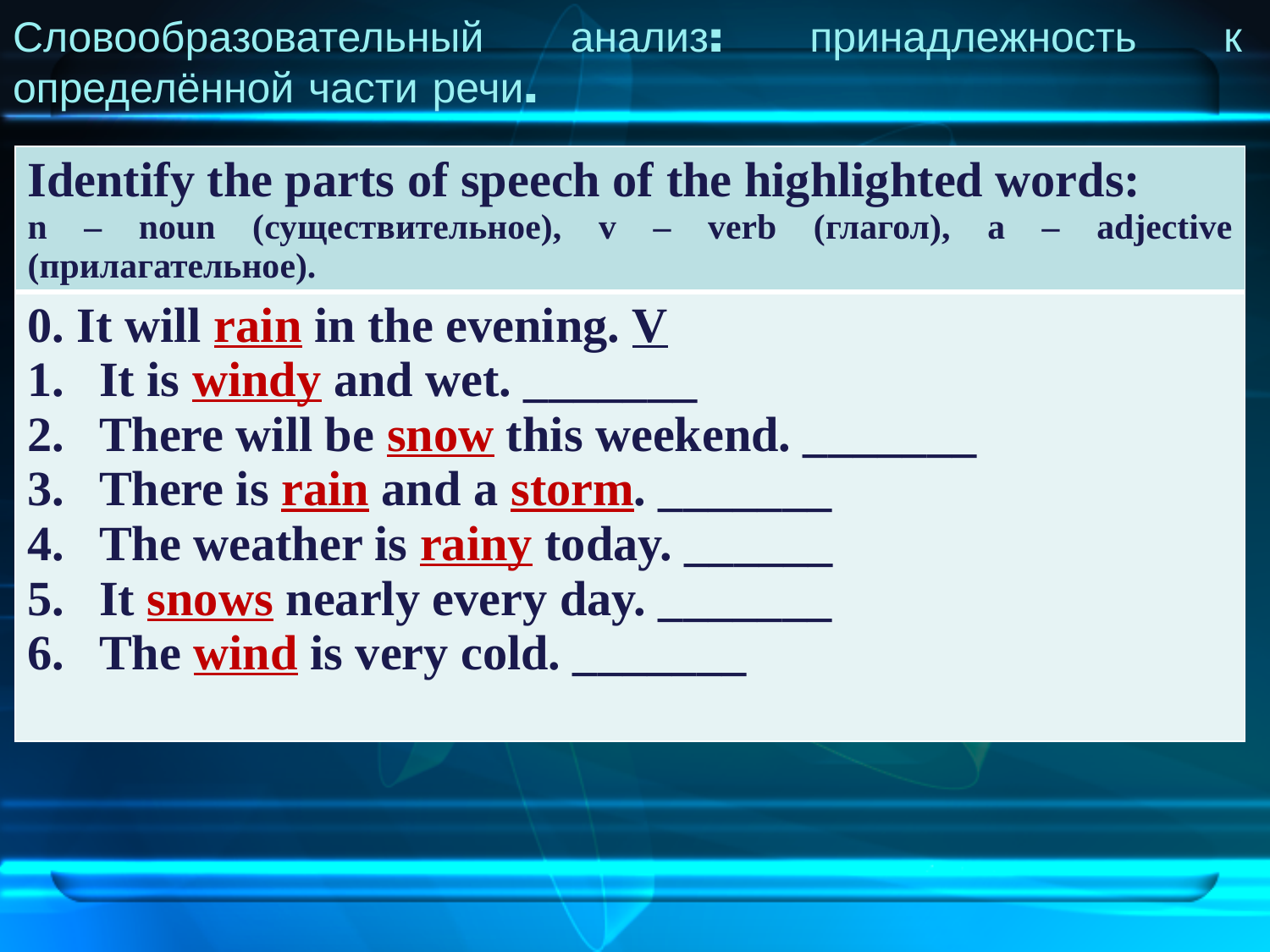

# Словообразовательный анализ: принадлежность к определённой части речи.
| Identify the parts of speech of the highlighted words: n – noun (существительное), v – verb (глагол), a – adjective (прилагательное). |
| --- |
| 0. It will rain in the evening. V It is windy and wet. \_\_\_\_\_\_\_ There will be snow this weekend. \_\_\_\_\_\_\_ There is rain and a storm. \_\_\_\_\_\_\_ The weather is rainy today. \_\_\_\_\_\_ It snows nearly every day. \_\_\_\_\_\_\_ The wind is very cold. \_\_\_\_\_\_\_ |